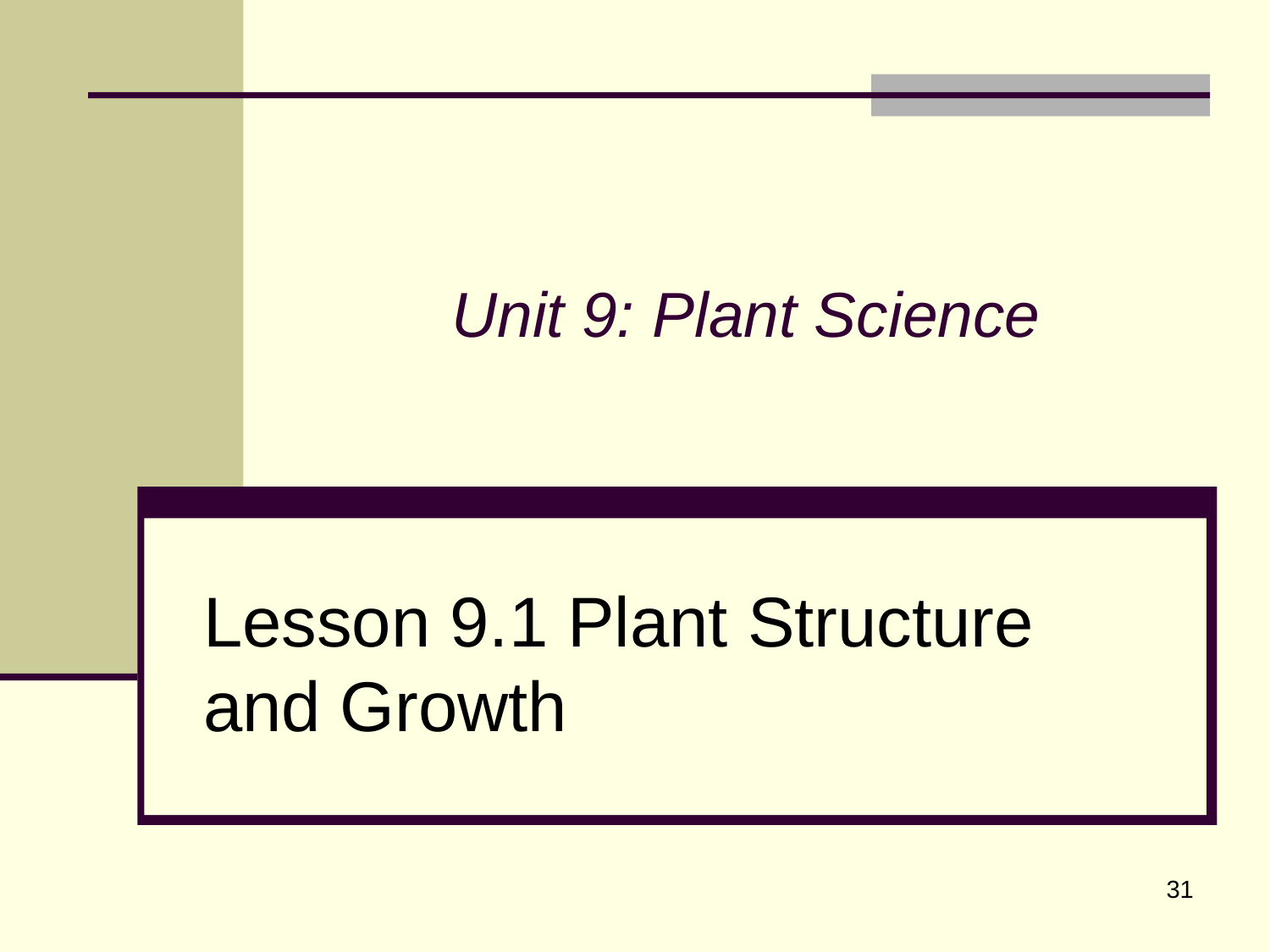

# Unit 9: Plant Science
Lesson 9.1 Plant Structure and Growth
31